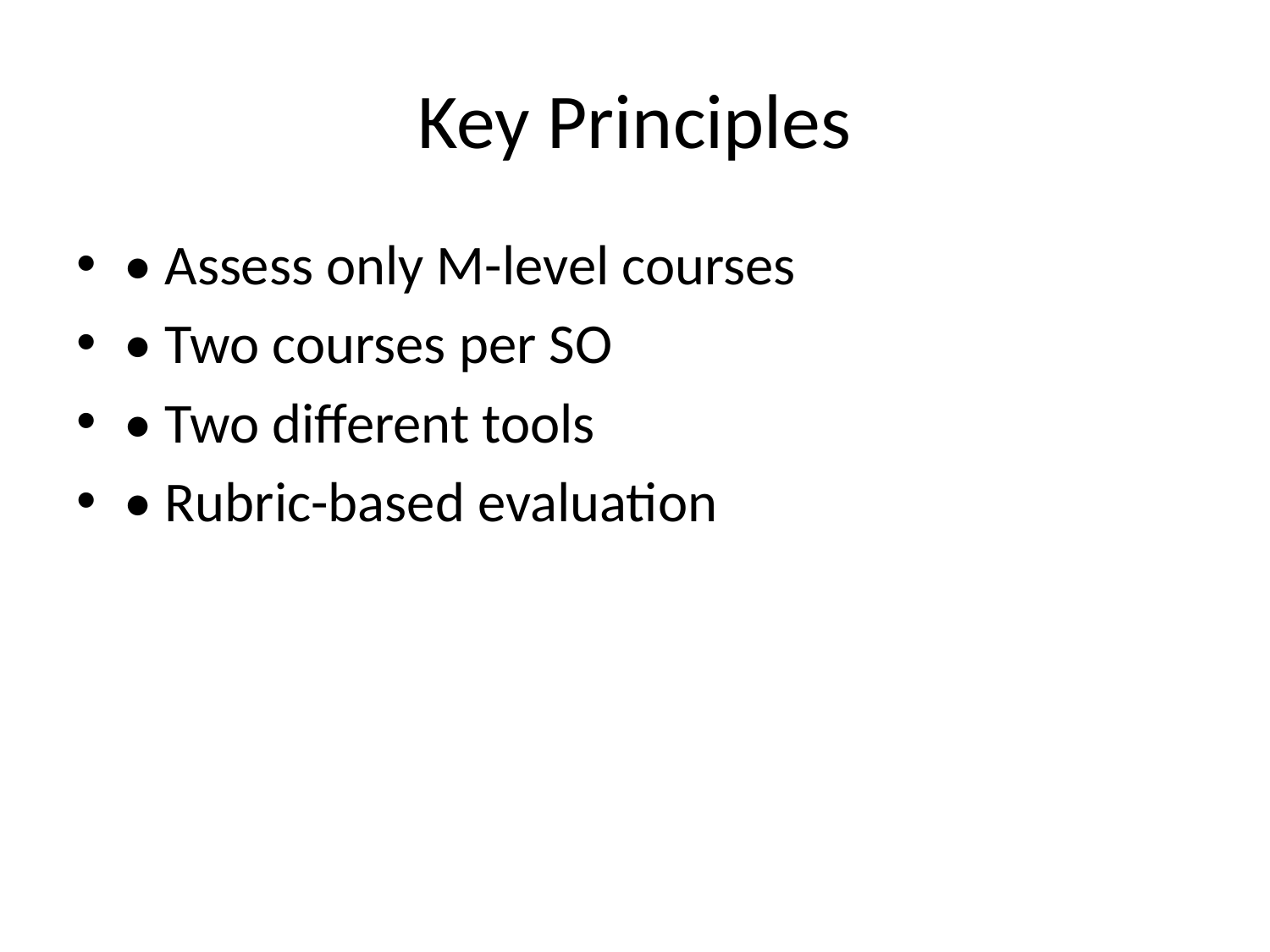

# Key Principles
• Assess only M-level courses
• Two courses per SO
• Two different tools
• Rubric-based evaluation